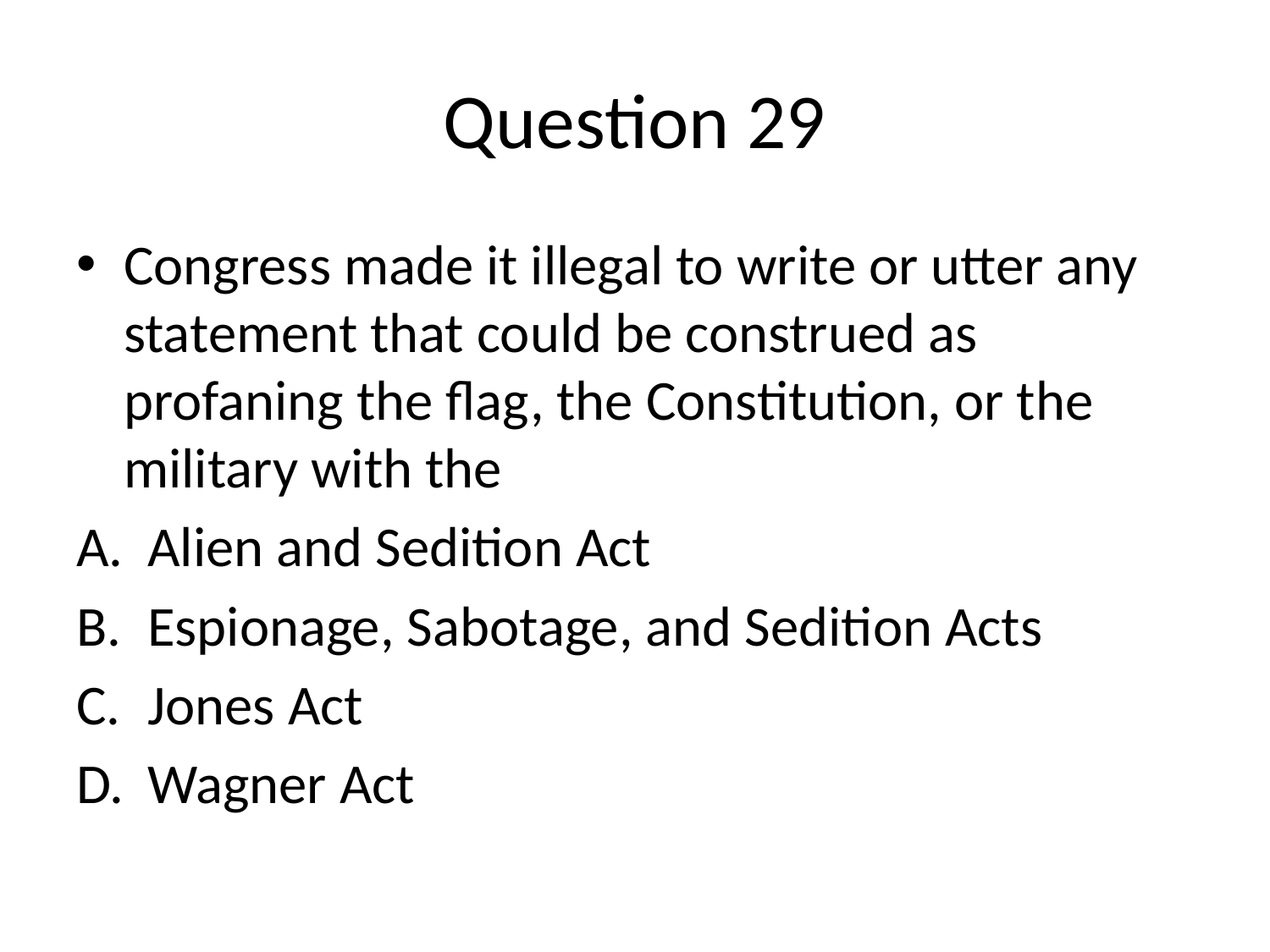

# Question 29
Congress made it illegal to write or utter any statement that could be construed as profaning the flag, the Constitution, or the military with the
Alien and Sedition Act
Espionage, Sabotage, and Sedition Acts
Jones Act
Wagner Act